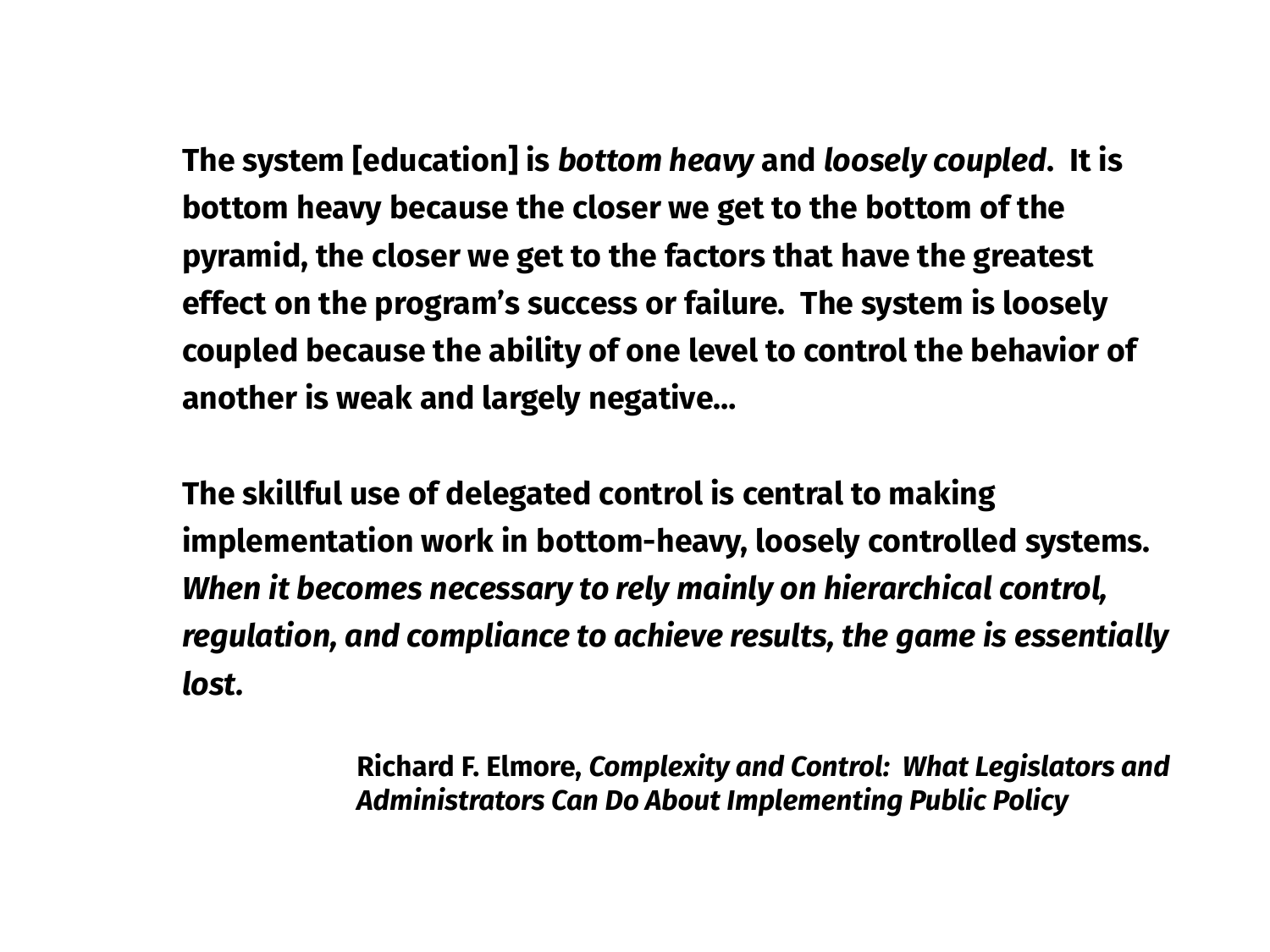

The system [education] is bottom heavy and loosely coupled.  It is bottom heavy because the closer we get to the bottom of the pyramid, the closer we get to the factors that have the greatest effect on the program’s success or failure.  The system is loosely coupled because the ability of one level to control the behavior of another is weak and largely negative…

The skillful use of delegated control is central to making implementation work in bottom-heavy, loosely controlled systems.  When it becomes necessary to rely mainly on hierarchical control, regulation, and compliance to achieve results, the game is essentially lost.
Richard F. Elmore, Complexity and Control:  What Legislators and Administrators Can Do About Implementing Public Policy